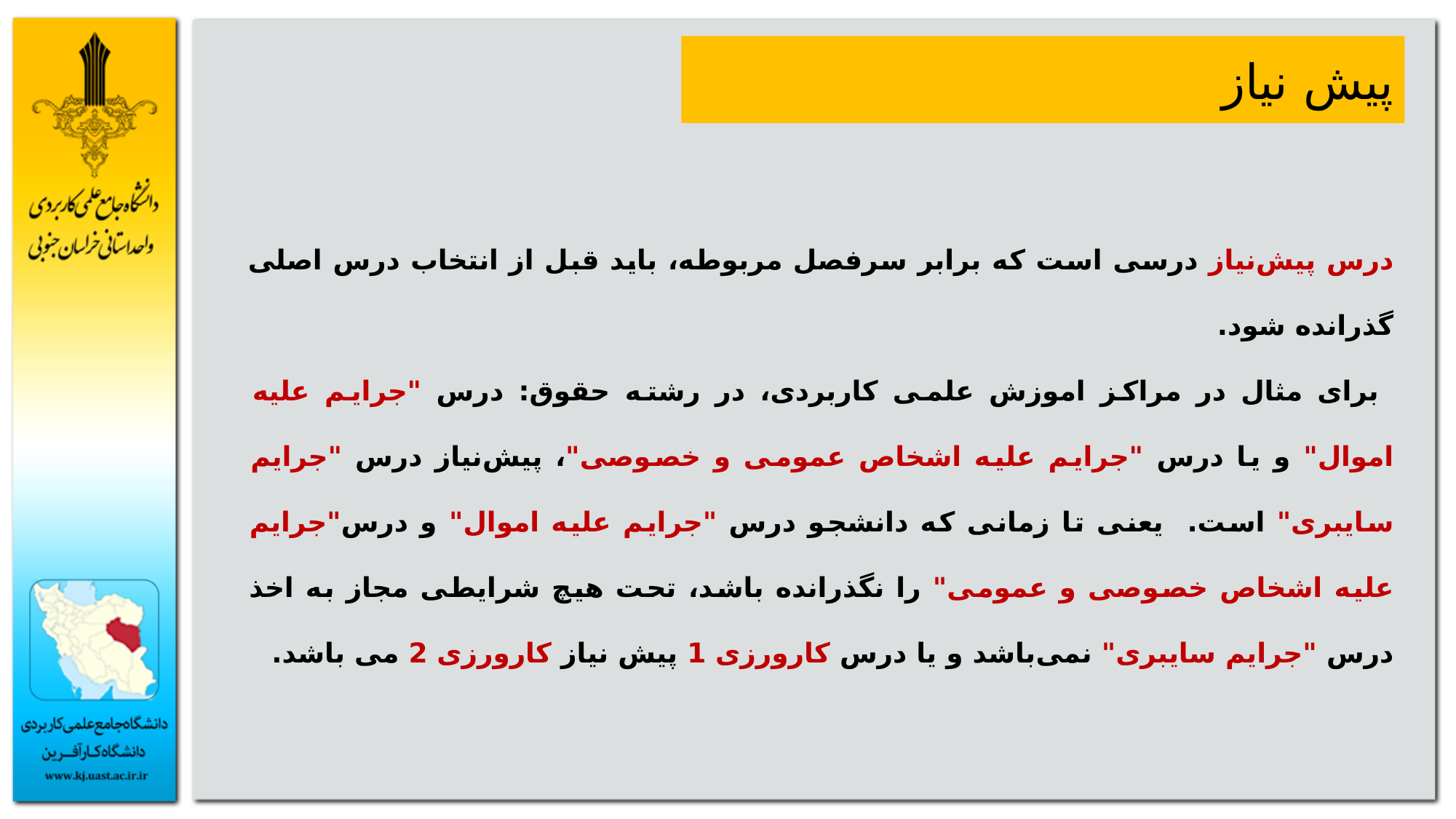

پیش نیاز
درس پیش‌نیاز درسی است که برابر سرفصل مربوطه، باید قبل از انتخاب درس اصلی گذرانده شود.
 برای مثال در مراکز اموزش علمی کاربردی، در رشته حقوق: درس "جرایم علیه اموال" و یا درس "جرایم علیه اشخاص عمومی و خصوصی"، پیش‌نیاز درس "جرایم سایبری" است.  یعنی تا زمانی که دانشجو درس "جرایم علیه اموال" و درس"جرایم علیه اشخاص خصوصی و عمومی" را نگذرانده باشد، تحت هیچ شرایطی مجاز به اخذ درس "جرایم سایبری" نمی‌باشد و یا درس کارورزی 1 پیش نیاز کارورزی 2 می باشد.